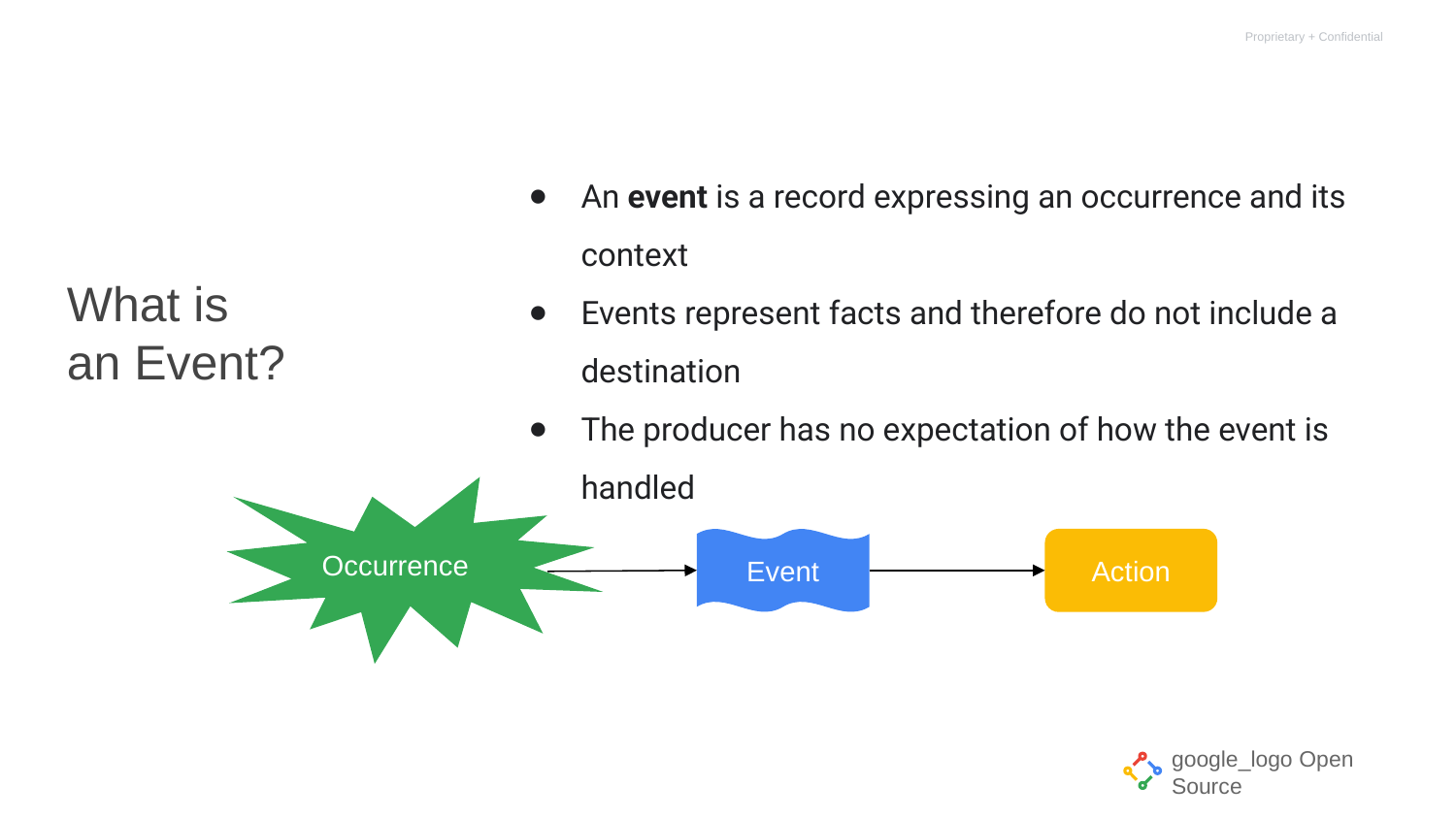

What is
an Event?
An event is a record expressing an occurrence and its context
Events represent facts and therefore do not include a destination
The producer has no expectation of how the event is handled
Occurrence
Event
Action